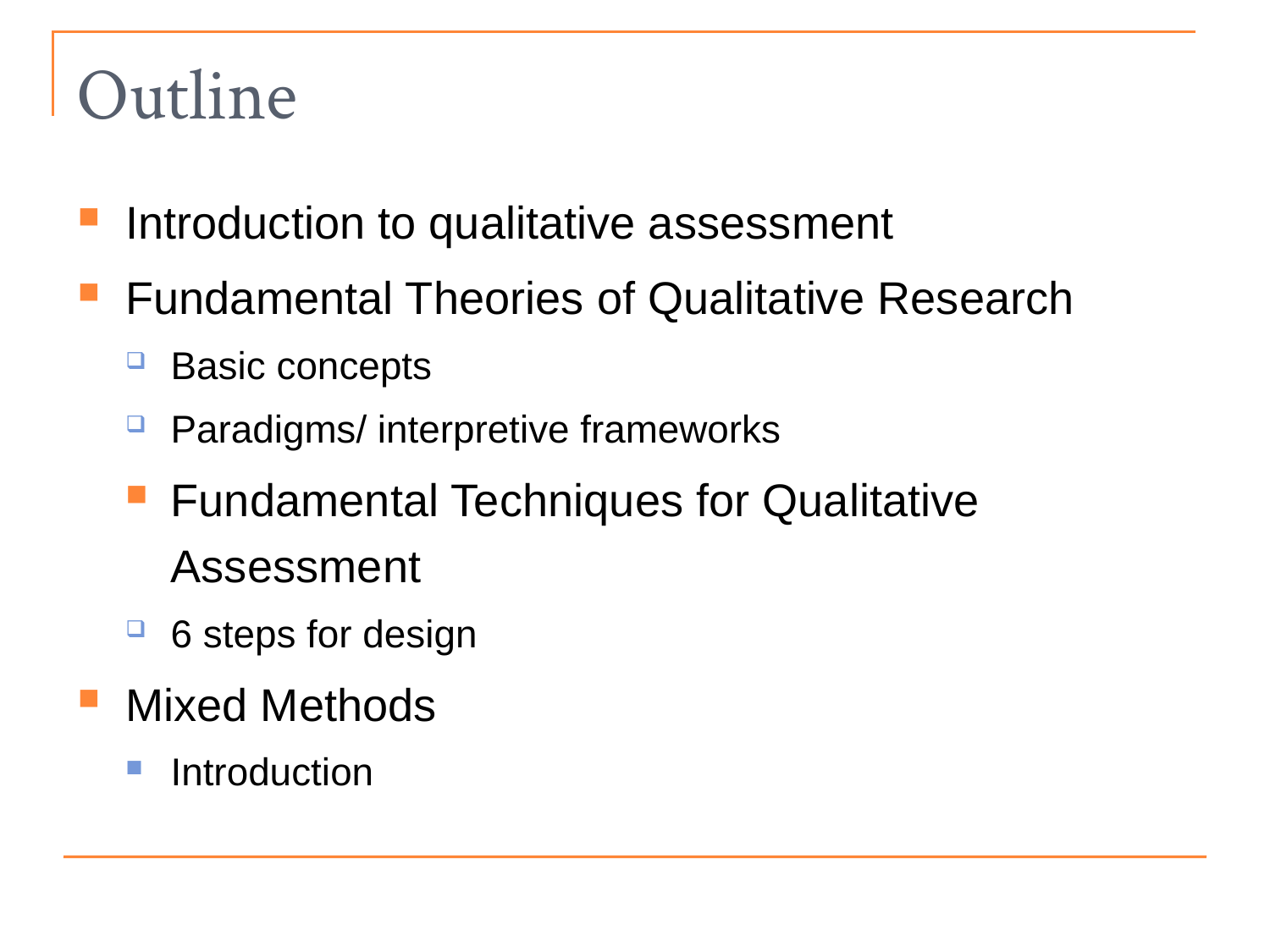

# Outline
Introduction to qualitative assessment
Fundamental Theories of Qualitative Research
Basic concepts
Paradigms/ interpretive frameworks
Fundamental Techniques for Qualitative Assessment
6 steps for design
Mixed Methods
Introduction